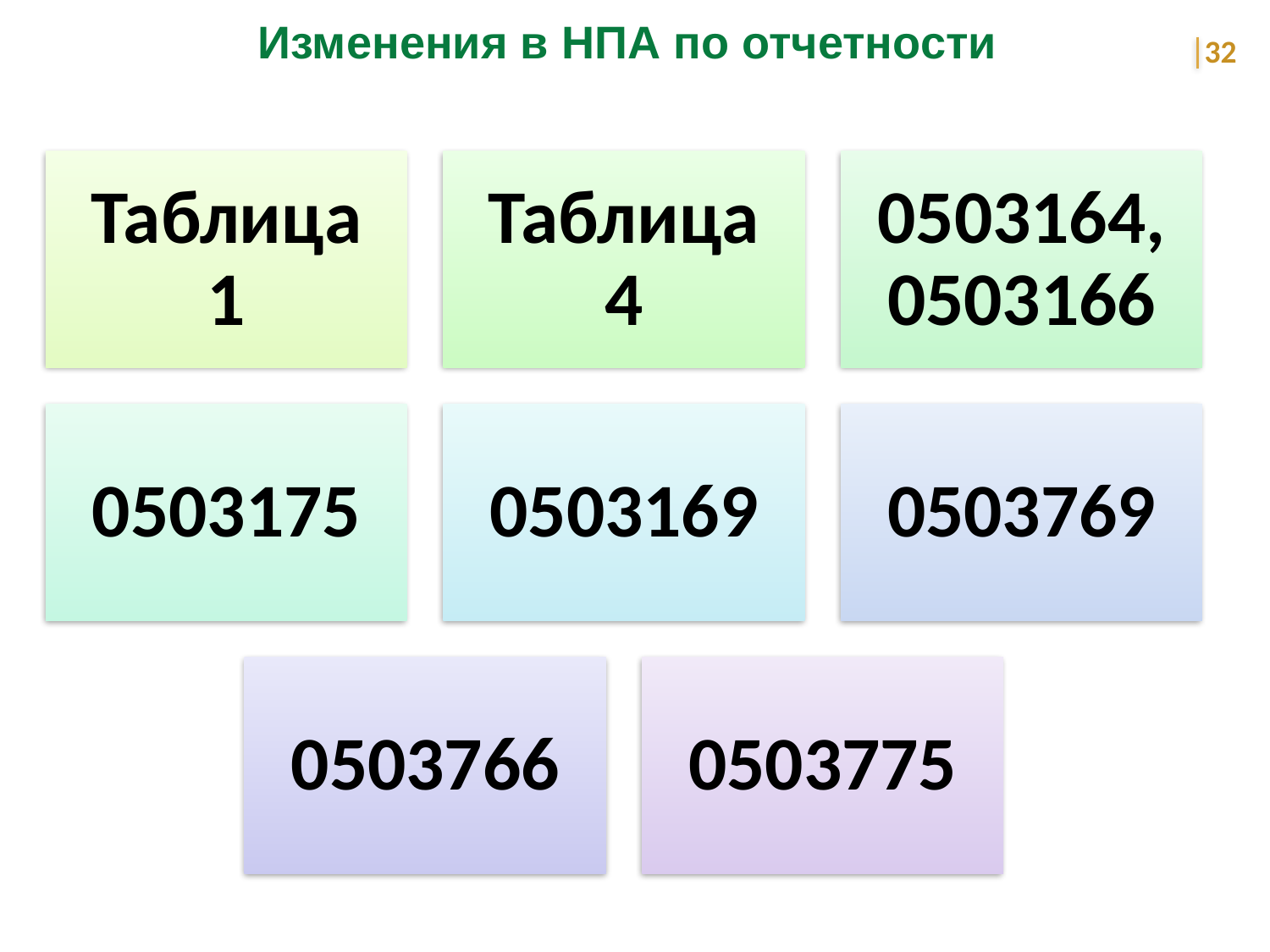

Изменения в НПА по отчетности
32
Таблица 1
Таблица 4
0503164, 0503166
0503175
0503169
0503769
0503766
0503775